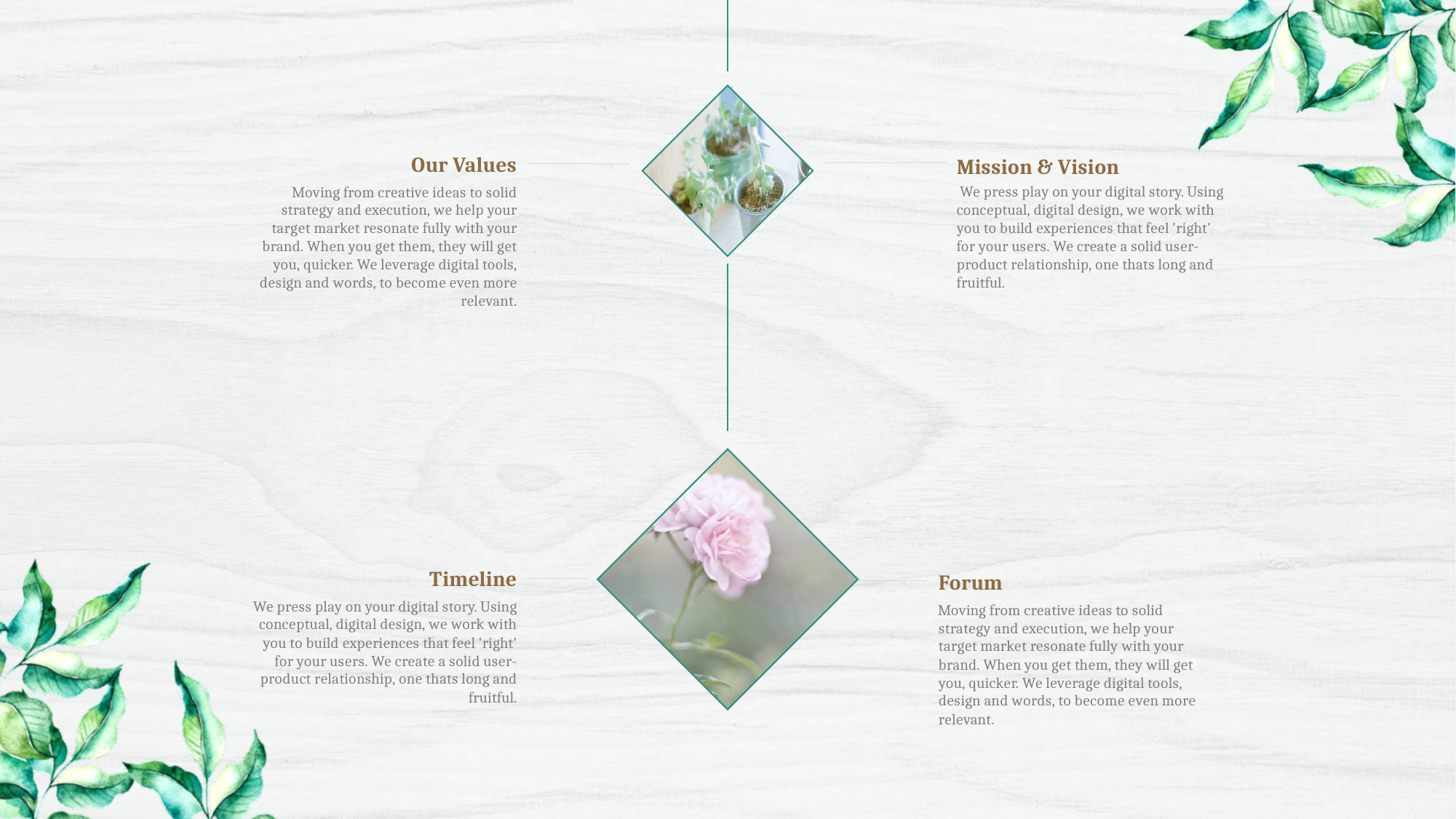

Our Values
Mission & Vision
 We press play on your digital story. Using conceptual, digital design, we work with you to build experiences that feel 'right' for your users. We create a solid user-product relationship, one thats long and fruitful.
Moving from creative ideas to solid strategy and execution, we help your target market resonate fully with your brand. When you get them, they will get you, quicker. We leverage digital tools, design and words, to become even more relevant.

Timeline
Forum
 We press play on your digital story. Using conceptual, digital design, we work with you to build experiences that feel 'right' for your users. We create a solid user-product relationship, one thats long and fruitful.
Moving from creative ideas to solid strategy and execution, we help your target market resonate fully with your brand. When you get them, they will get you, quicker. We leverage digital tools, design and words, to become even more relevant.